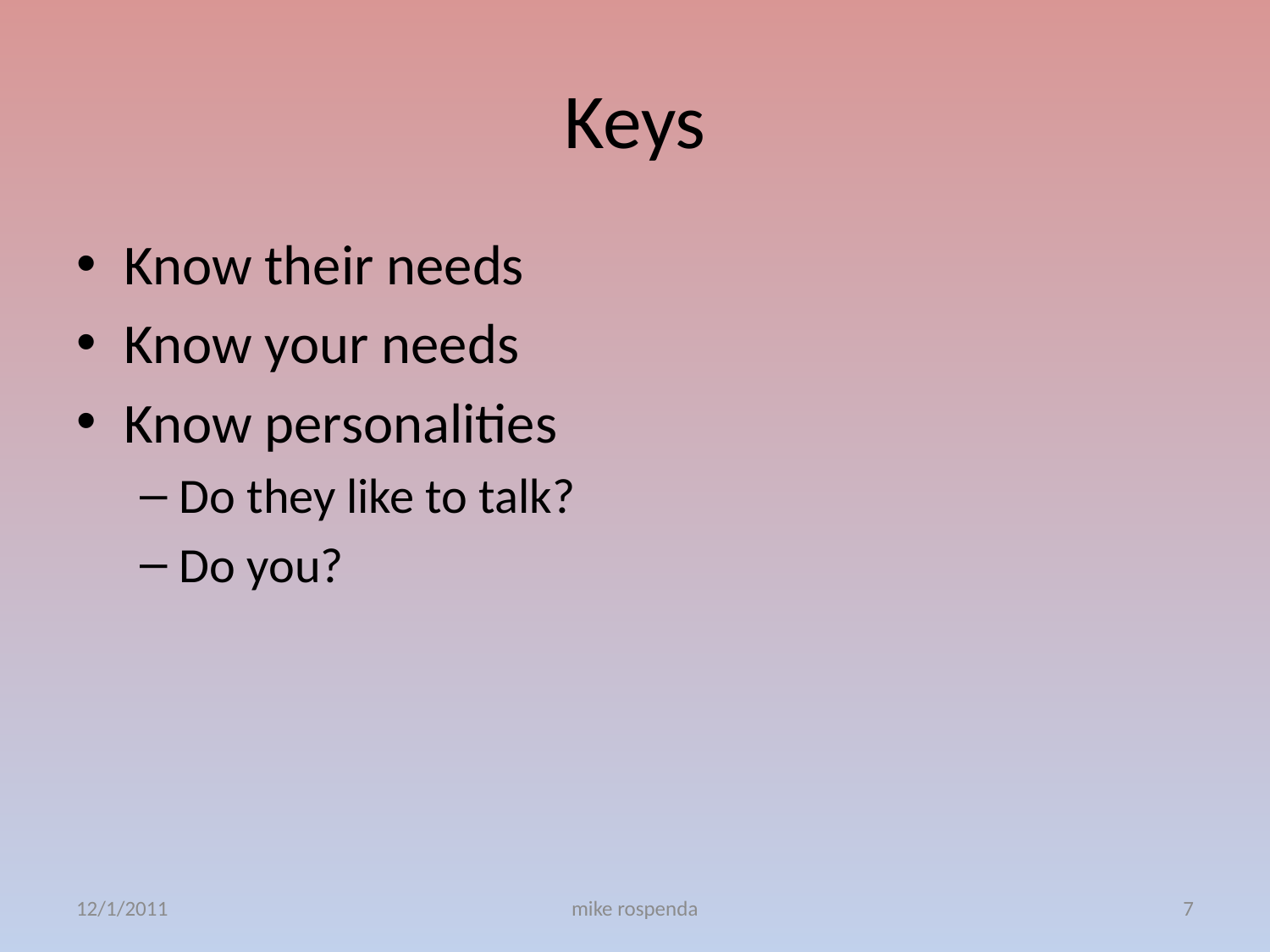

# Keys
Know their needs
Know your needs
Know personalities
Do they like to talk?
Do you?
12/1/2011
mike rospenda
7